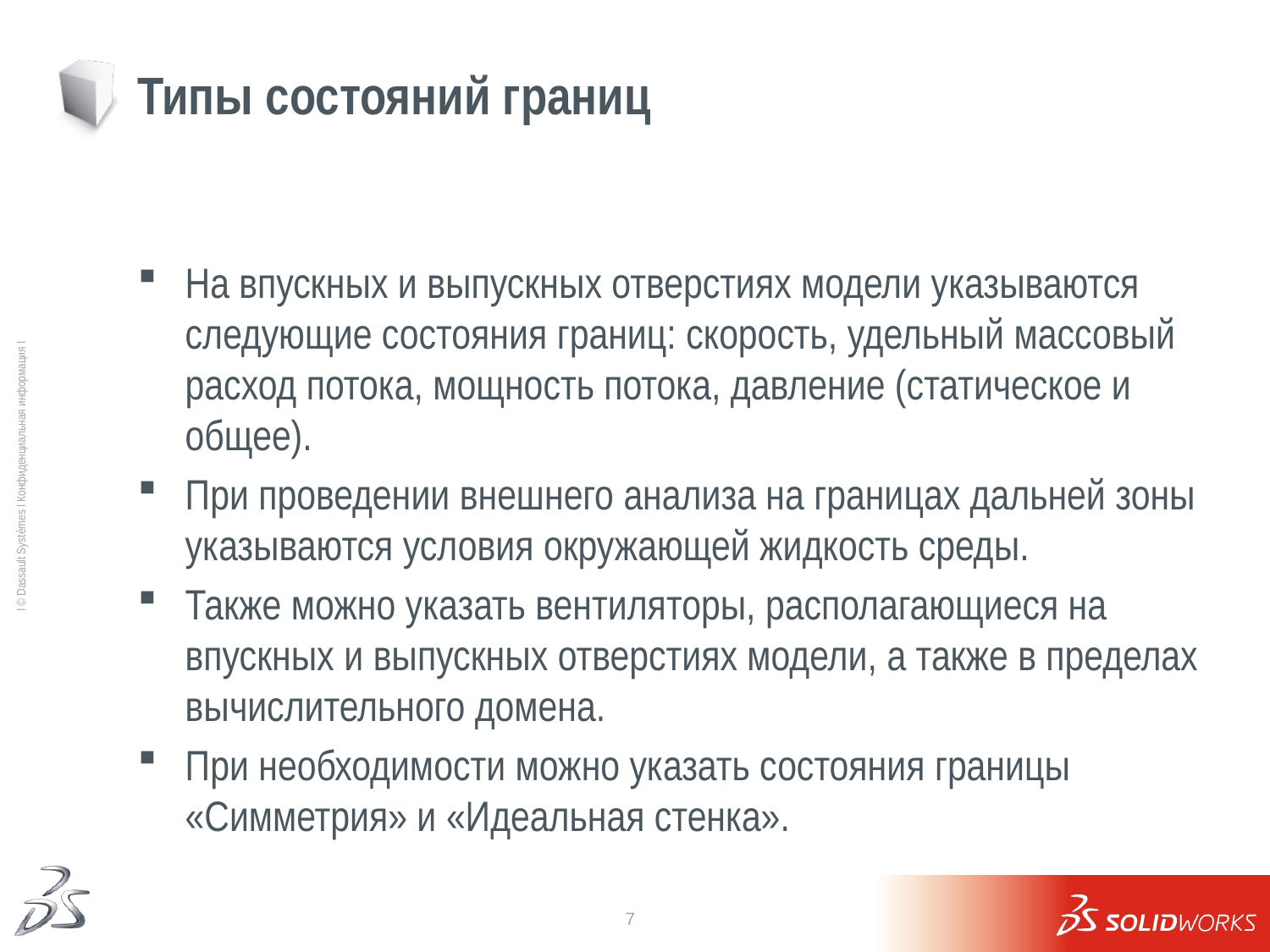

# Типы состояний границ
На впускных и выпускных отверстиях модели указываются следующие состояния границ: скорость, удельный массовый расход потока, мощность потока, давление (статическое и общее).
При проведении внешнего анализа на границах дальней зоны указываются условия окружающей жидкость среды.
Также можно указать вентиляторы, располагающиеся на впускных и выпускных отверстиях модели, а также в пределах вычислительного домена.
При необходимости можно указать состояния границы «Симметрия» и «Идеальная стенка».